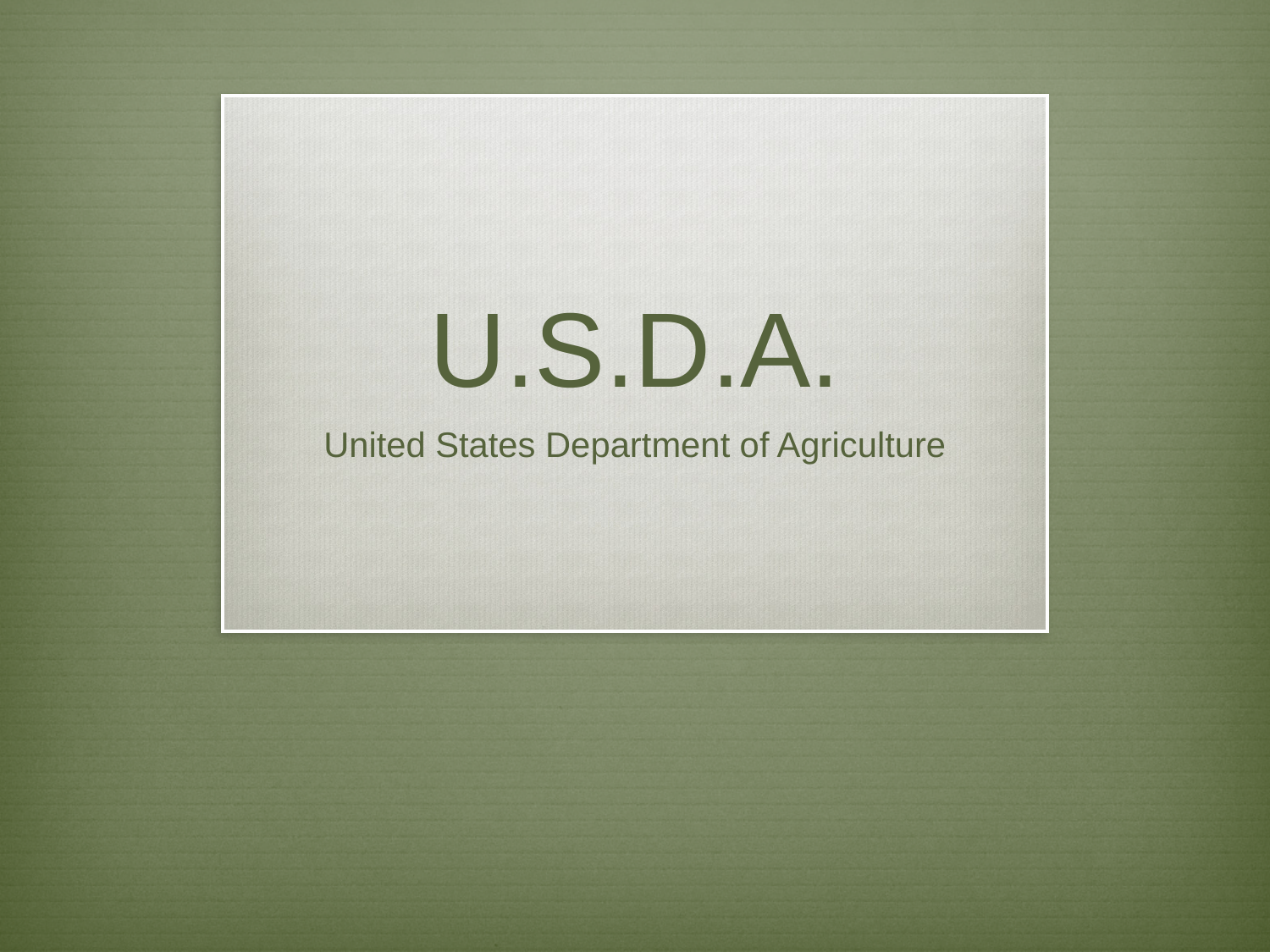

# U.S.D.A.
United States Department of Agriculture